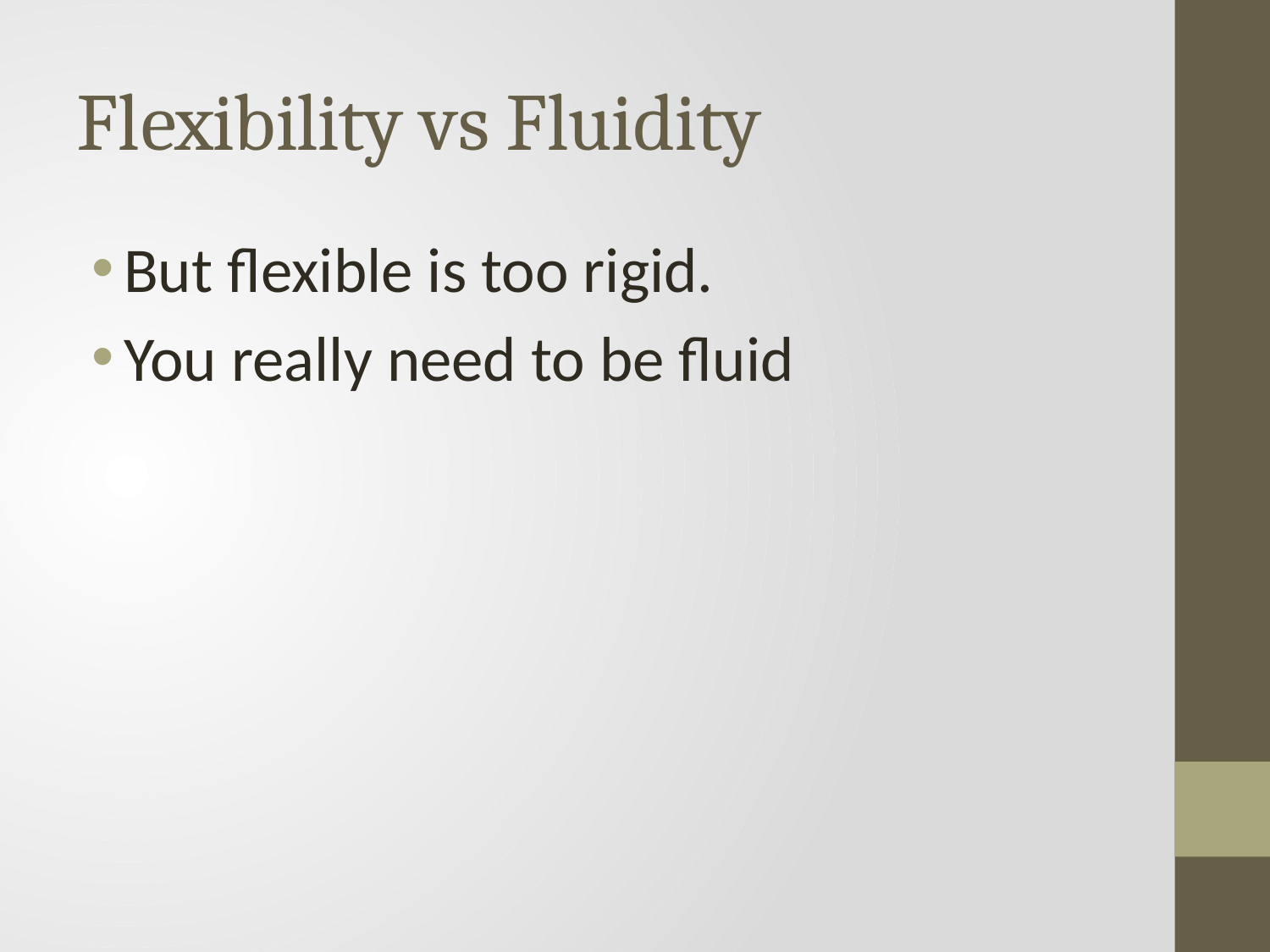

# Flexibility vs Fluidity
But flexible is too rigid.
You really need to be fluid